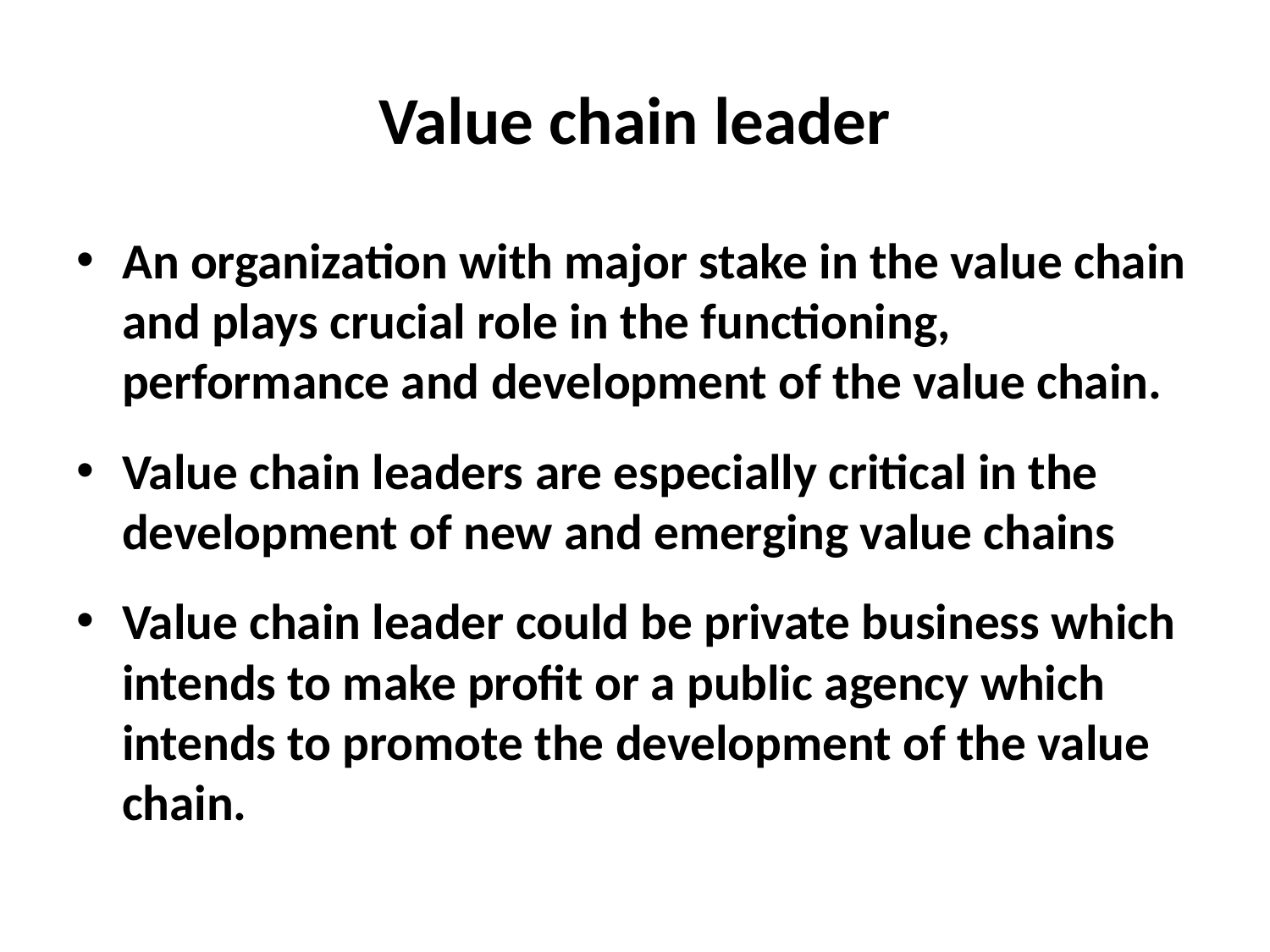

# Value chain leader
An organization with major stake in the value chain and plays crucial role in the functioning, performance and development of the value chain.

Value chain leaders are especially critical in the development of new and emerging value chains

Value chain leader could be private business which intends to make profit or a public agency which intends to promote the development of the value chain.